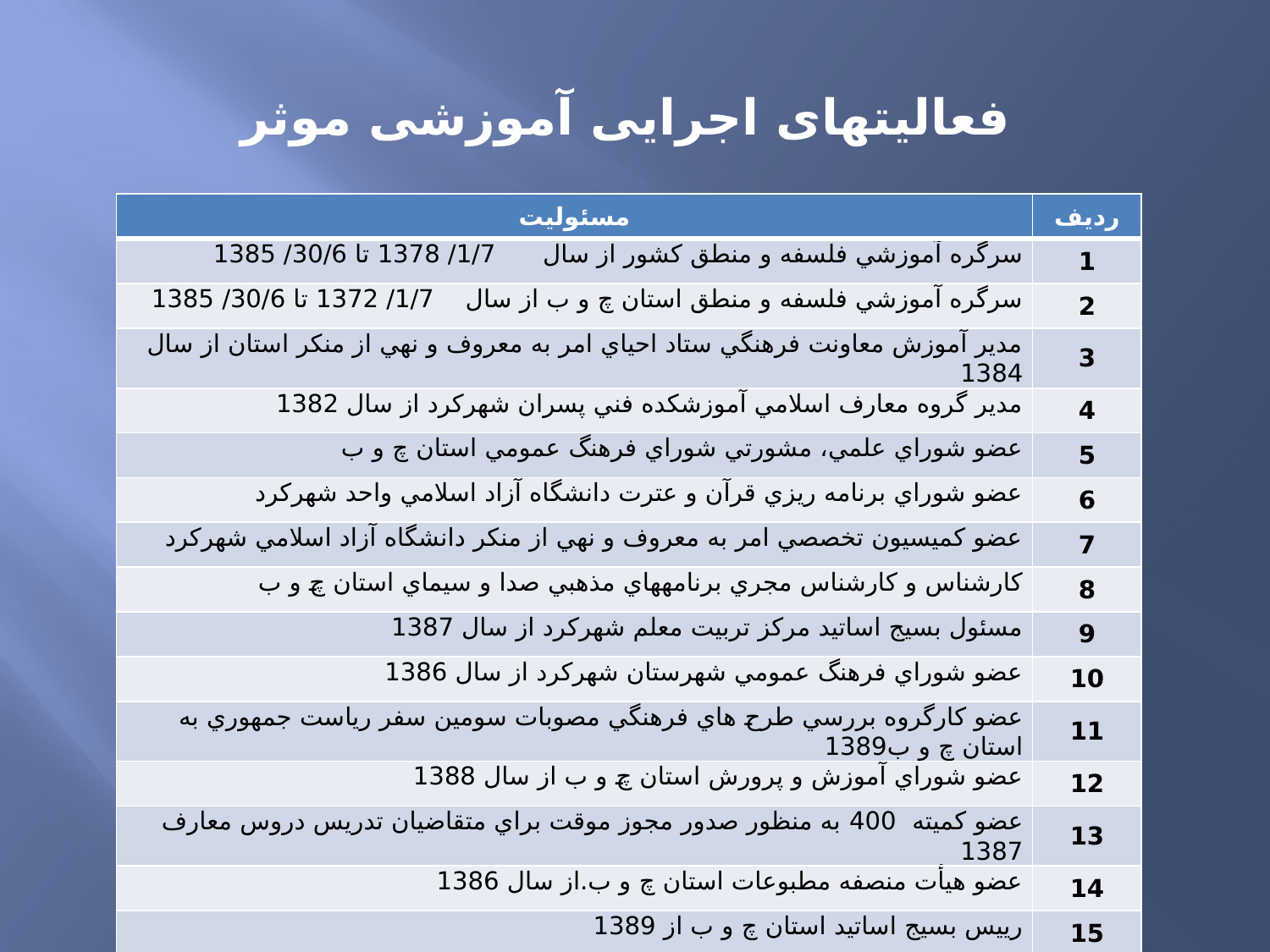

فعالیتهای اجرایی آموزشی موثر

| مسئولیت | ردیف |
| --- | --- |
| سرگره آموزشي فلسفه و منطق كشور از سال 1/7/ 1378 تا 30/6/ 1385 | 1 |
| سرگره آموزشي فلسفه و منطق استان چ و ب از سال 1/7/ 1372 تا 30/6/ 1385 | 2 |
| مدير آموزش معاونت فرهنگي ستاد احياي امر به معروف و نهي از منكر استان از سال 1384 | 3 |
| مدير گروه معارف اسلامي آموزشكده فني پسران شهركرد از سال 1382 | 4 |
| عضو شوراي علمي، مشورتي شوراي فرهنگ عمومي استان چ و ب | 5 |
| عضو شوراي برنامه ريزي قرآن و عترت دانشگاه آزاد اسلامي واحد شهركرد | 6 |
| عضو كميسيون تخصصي امر به معروف و نهي از منكر دانشگاه آزاد اسلامي شهرکرد | 7 |
| كارشناس و كارشناس مجري برنامه­هاي مذهبي صدا و سيماي استان چ و ب | 8 |
| مسئول بسیج اساتید مرکز تربیت معلم شهرکرد از سال 1387 | 9 |
| عضو شوراي فرهنگ عمومي شهرستان شهركرد از سال 1386 | 10 |
| عضو كارگروه بررسي طرح هاي فرهنگي مصوبات سومين سفر رياست جمهوري به استان چ و ب1389 | 11 |
| عضو شوراي آموزش و پرورش استان چ و ب از سال 1388 | 12 |
| عضو كميته 400 به منظور صدور مجوز موقت براي متقاضيان تدريس دروس معارف 1387 | 13 |
| عضو هیأت منصفه مطبوعات استان چ و ب.از سال 1386 | 14 |
| رییس بسيج اساتيد استان چ و ب از 1389 | 15 |